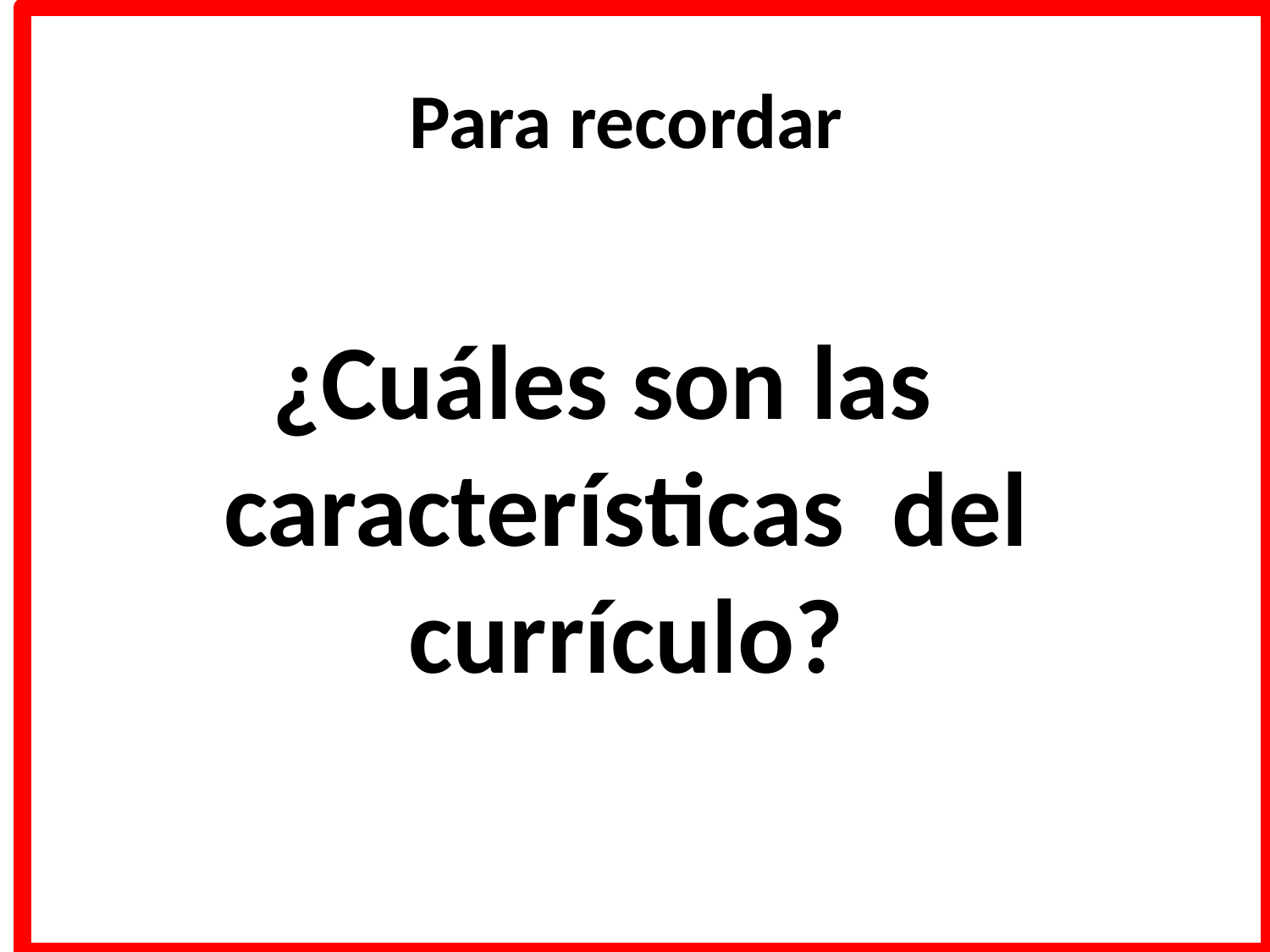

# Para recordar
¿Cuáles son las características  del currículo?